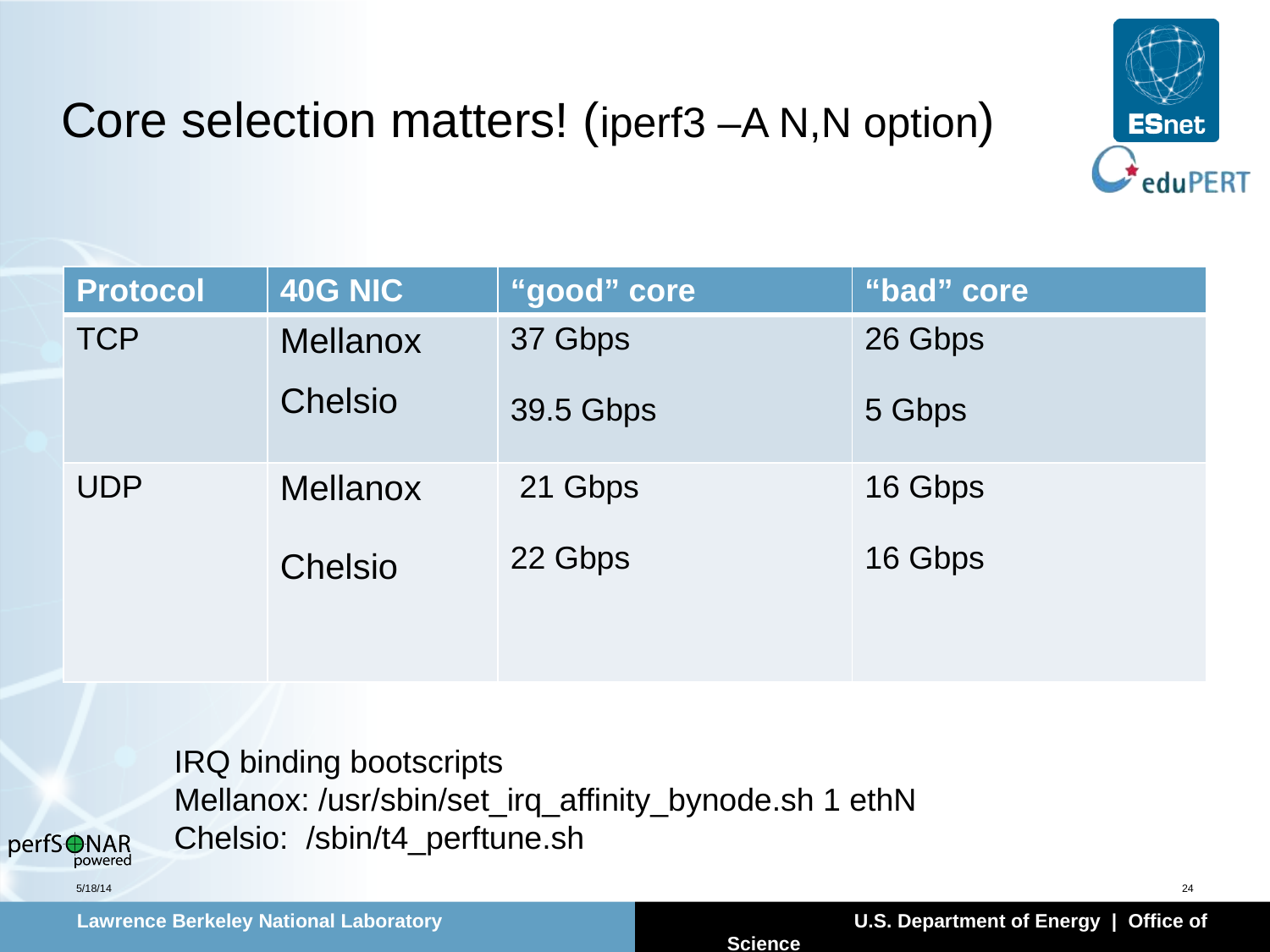

# Core selection matters! (iperf3 –A N,N option)
| Protocol | 40G NIC | “good” core | “bad” core |
| --- | --- | --- | --- |
| TCP | Mellanox Chelsio | 37 Gbps 39.5 Gbps | 26 Gbps 5 Gbps |
| UDP | Mellanox Chelsio | 21 Gbps 22 Gbps | 16 Gbps 16 Gbps |
IRQ binding bootscripts
Mellanox: /usr/sbin/set_irq_affinity_bynode.sh 1 ethN
Chelsio:  /sbin/t4_perftune.sh
5/18/14
24